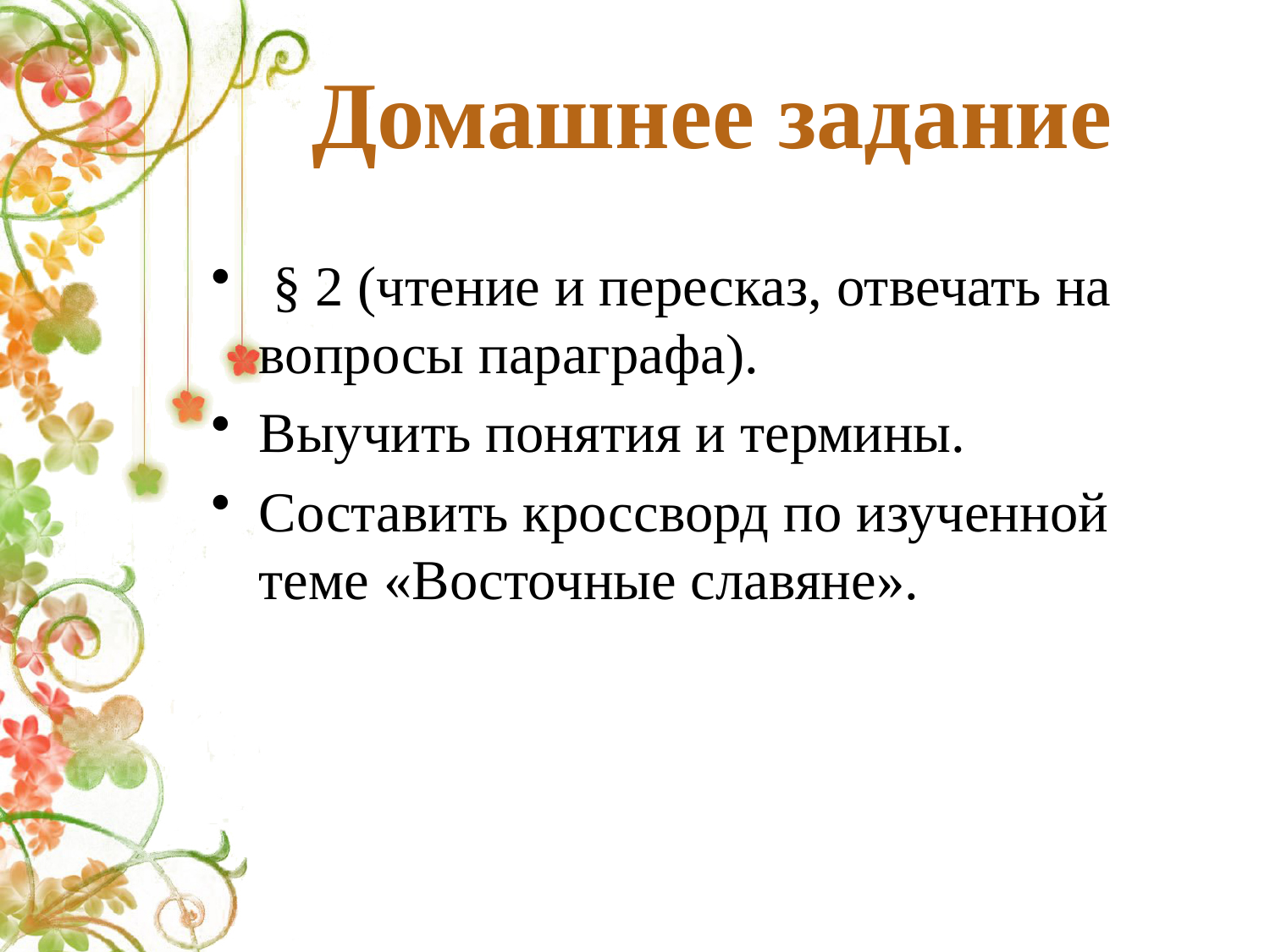

# Домашнее задание
 § 2 (чтение и пересказ, отвечать на вопросы параграфа).
Выучить понятия и термины.
Составить кроссворд по изученной теме «Восточные славяне».